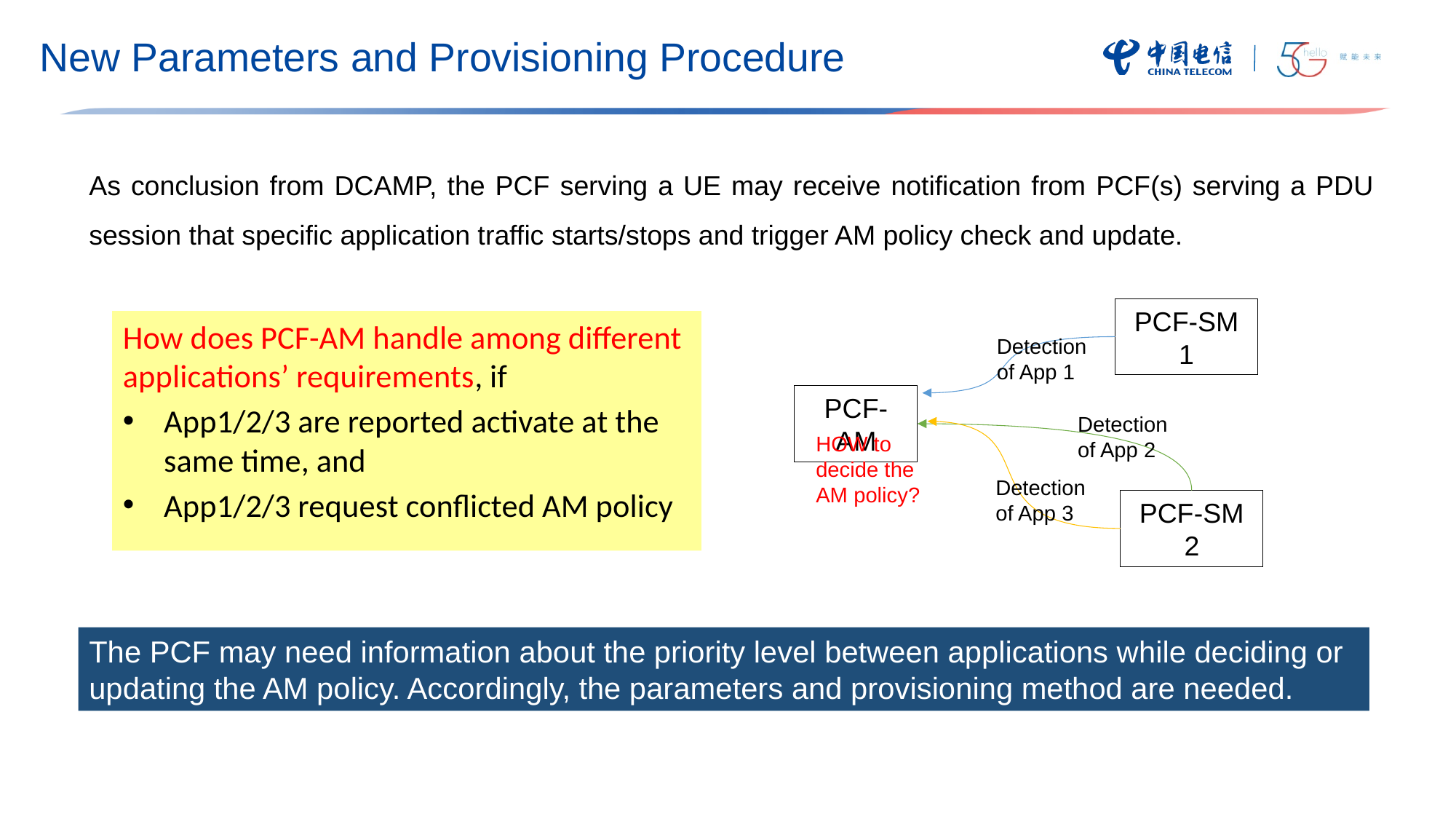

New Parameters and Provisioning Procedure
As conclusion from DCAMP, the PCF serving a UE may receive notification from PCF(s) serving a PDU session that specific application traffic starts/stops and trigger AM policy check and update.

PCF-SM 1
How does PCF-AM handle among different applications’ requirements, if
App1/2/3 are reported activate at the same time, and
App1/2/3 request conflicted AM policy
Detection of App 1
PCF-AM
Detection of App 2
HOW to decide the
AM policy?
Detection of App 3
PCF-SM 2
The PCF may need information about the priority level between applications while deciding or updating the AM policy. Accordingly, the parameters and provisioning method are needed.